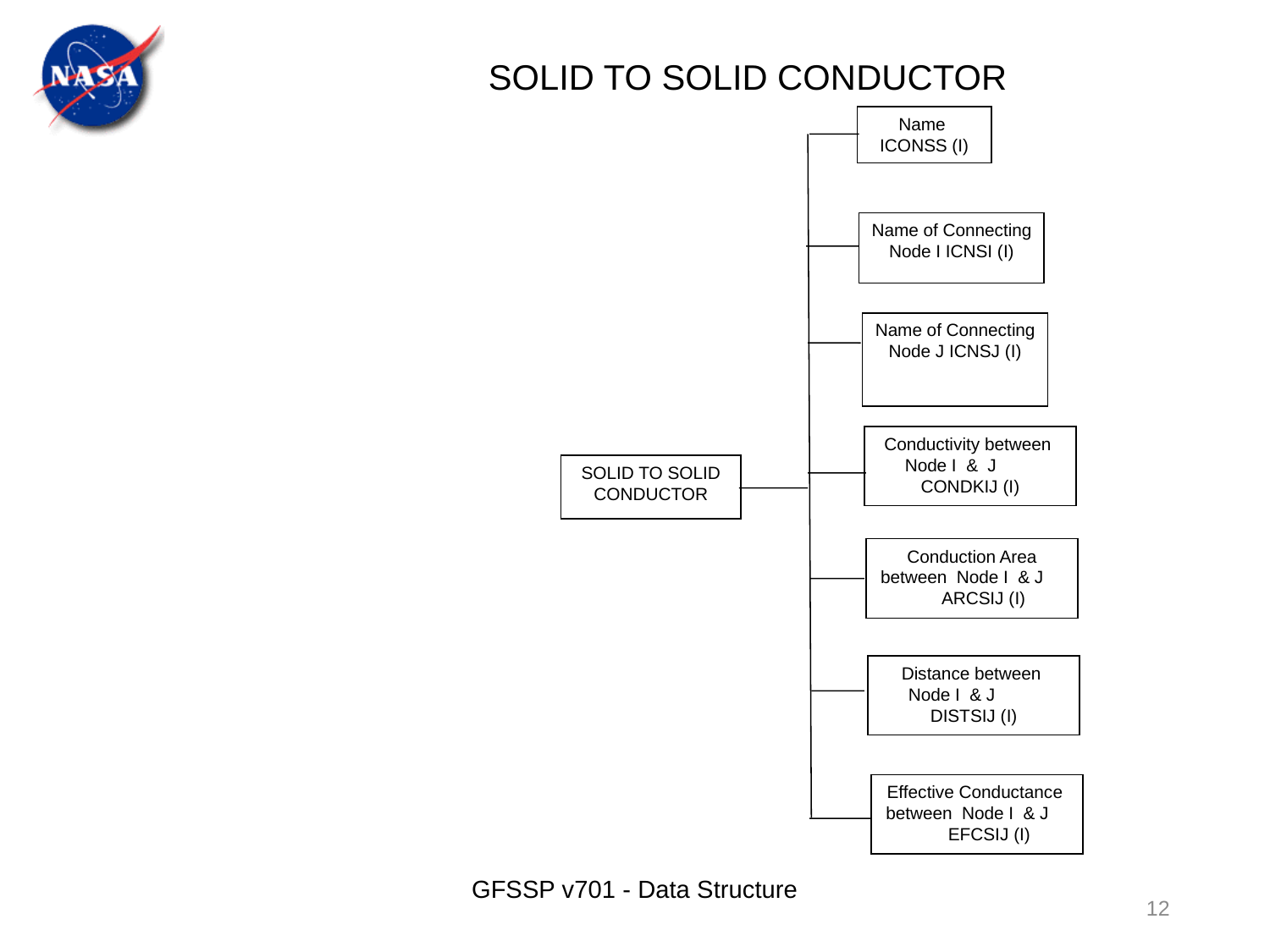

SOLID TO SOLID CONDUCTOR

Name  ICONSS (I)

Name of Connecting Node I ICNSI (I)

Name of Connecting Node J ICNSJ (I)

Conductivity between  Node I  &  J         CONDKIJ (I)
SOLID TO SOLID CONDUCTOR

Conduction Area between  Node I  & J          ARCSIJ (I)

Distance between  Node I  & J          DISTSIJ (I)

Effective Conductance  between  Node I  & J          EFCSIJ (I)

GFSSP v701 - Data Structure
12